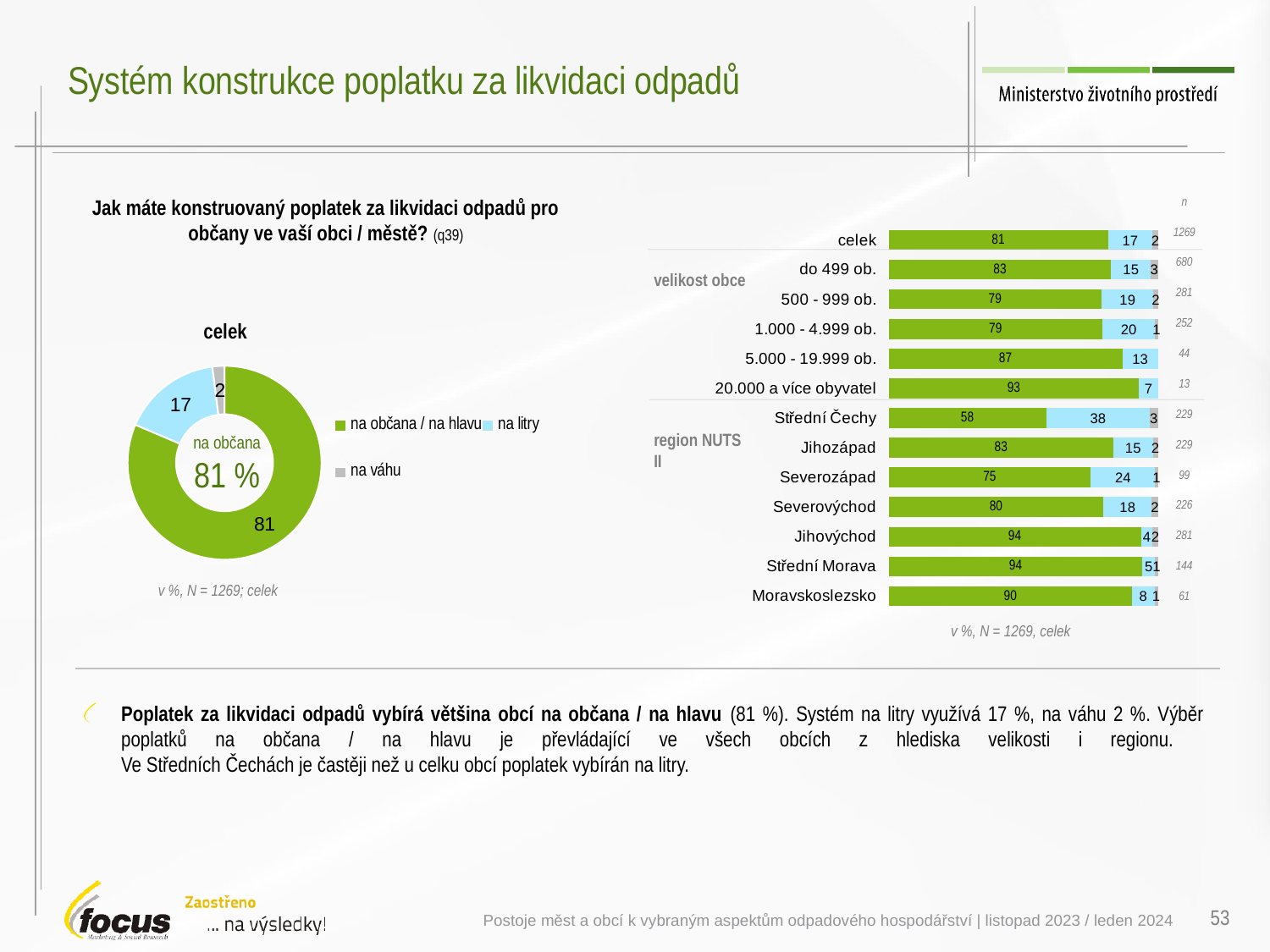

# Systém konstrukce poplatku za likvidaci odpadů
| n |
| --- |
| 1269 |
| 680 |
| 281 |
| 252 |
| 44 |
| 13 |
| 229 |
| 229 |
| 99 |
| 226 |
| 281 |
| 144 |
| 61 |
Jak máte konstruovaný poplatek za likvidaci odpadů pro občany ve vaší obci / městě? (q39)

### Chart

| Category |  |  |  |
|---|---|---|---|
| celek | 81.41895391363 | 16.56178263917 | 2.019263447201 |
| do 499 ob. | 82.6116863739 | 14.70589275684 | 2.682420869264 |
| 500 - 999 ob. | 79.0357066802 | 19.3209743317 | 1.643318988095 |
| 1.000 - 4.999 ob. | 79.33049293494 | 19.56309207713 | 1.10641498793 |
| 5.000 - 19.999 ob. | 86.79881490931 | 13.20118509069 | None |
| 20.000 a více obyvatel | 92.99539634746 | 7.004603652541 | None |
| Střední Čechy | 58.4663086758 | 38.41783136418 | 3.11585996002 |
| Jihozápad | 83.3481105539 | 14.81479645649 | 1.837092989609 |
| Severozápad | 75.01515017342 | 23.94814988372 | 1.036699942859 |
| Severovýchod | 79.70268825207 | 17.99713500899 | 2.300176738939 |
| Jihovýchod | 93.67901126532 | 4.319862164495 | 2.00112657019 |
| Střední Morava | 94.23036223152 | 4.627929931379 | 1.141707837098 |
| Moravskoslezsko | 90.33244622329 | 8.352979052313 | 1.314574724399 |
velikost obce
celek

### Chart

| Category |  |
|---|---|
| na občana / na hlavu | 81.41895391363 |
| na litry | 16.56178263917 |
| na váhu | 2.019263447201 |
region NUTS II
na občana
81 %
v %, N = 1269; celek
v %, N = 1269, celek
Poplatek za likvidaci odpadů vybírá většina obcí na občana / na hlavu (81 %). Systém na litry využívá 17 %, na váhu 2 %. Výběr poplatků na občana / na hlavu je převládající ve všech obcích z hlediska velikosti i regionu.
Ve Středních Čechách je častěji než u celku obcí poplatek vybírán na litry.